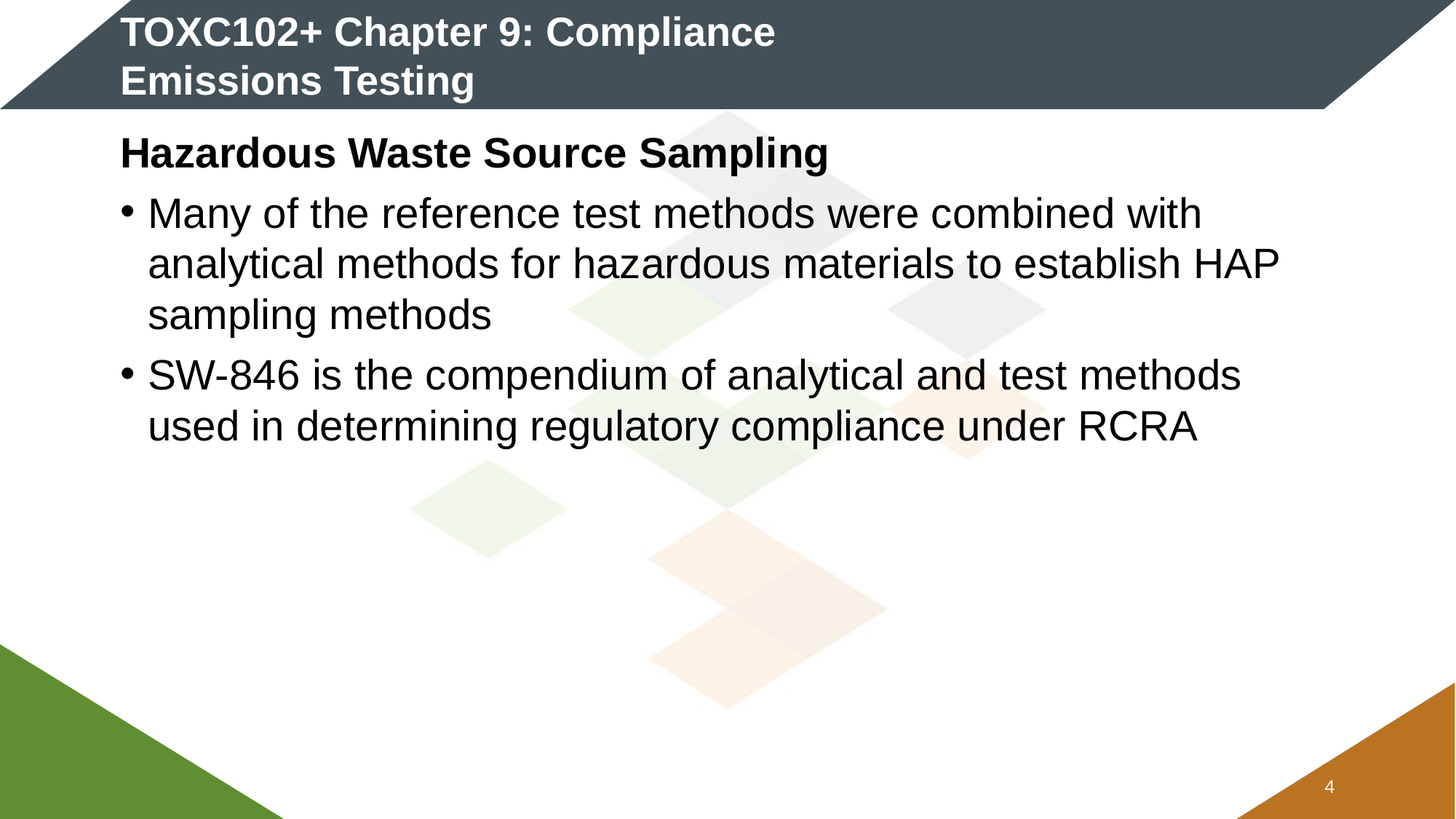

# TOXC102+ Chapter 9: Compliance Emissions Testing
Hazardous Waste Source Sampling
Many of the reference test methods were combined with analytical methods for hazardous materials to establish HAP sampling methods
SW-846 is the compendium of analytical and test methods used in determining regulatory compliance under RCRA
4